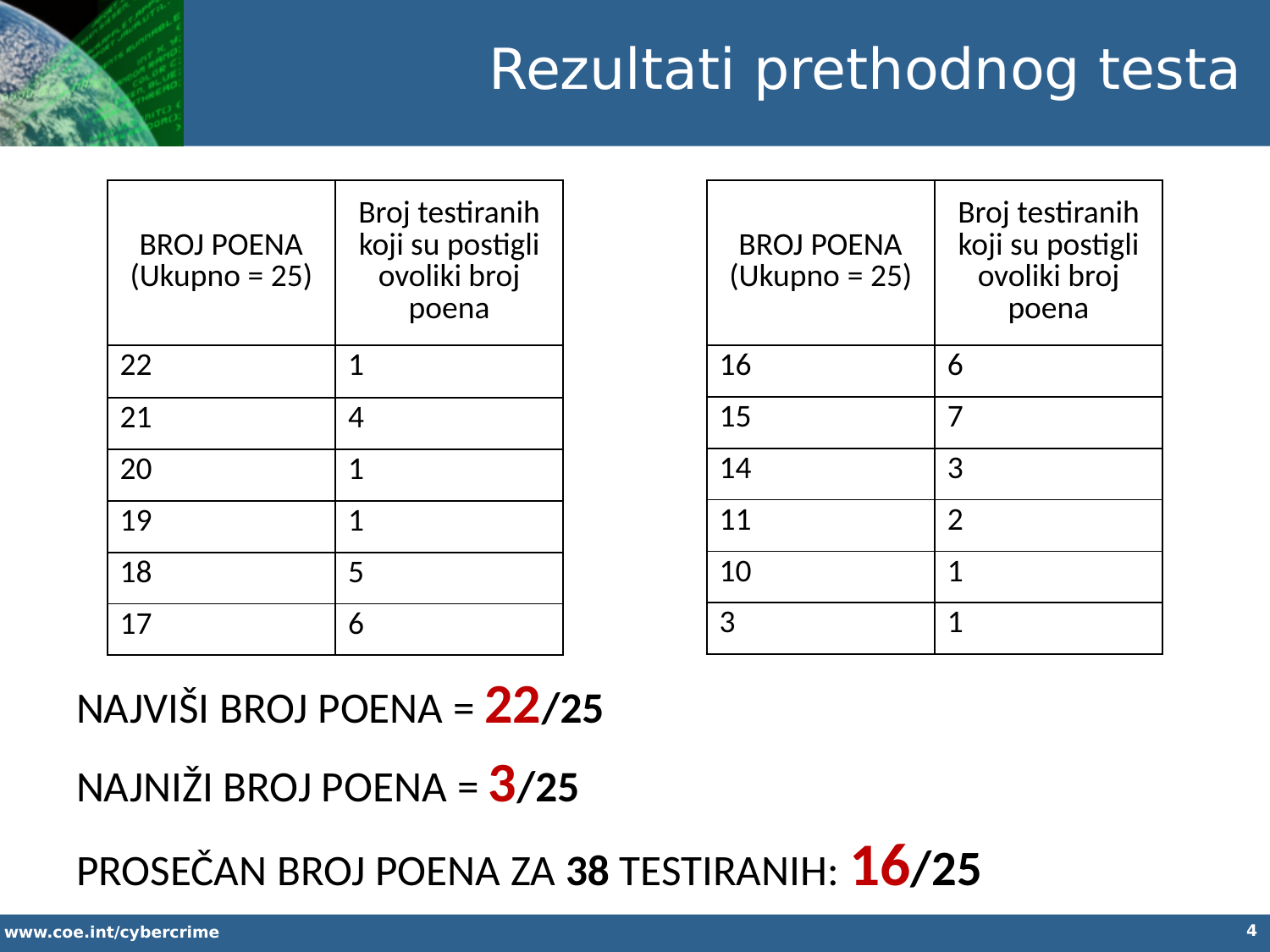

Rezultati prethodnog testa
| BROJ POENA (Ukupno = 25) | Broj testiranih koji su postigli ovoliki broj poena |
| --- | --- |
| 22 | 1 |
| 21 | 4 |
| 20 | 1 |
| 19 | 1 |
| 18 | 5 |
| 17 | 6 |
| BROJ POENA (Ukupno = 25) | Broj testiranih koji su postigli ovoliki broj poena |
| --- | --- |
| 16 | 6 |
| 15 | 7 |
| 14 | 3 |
| 11 | 2 |
| 10 | 1 |
| 3 | 1 |
NAJVIŠI BROJ POENA = 22/25
NAJNIŽI BROJ POENA = 3/25
PROSEČAN BROJ POENA ZA 38 TESTIRANIH: 16/25